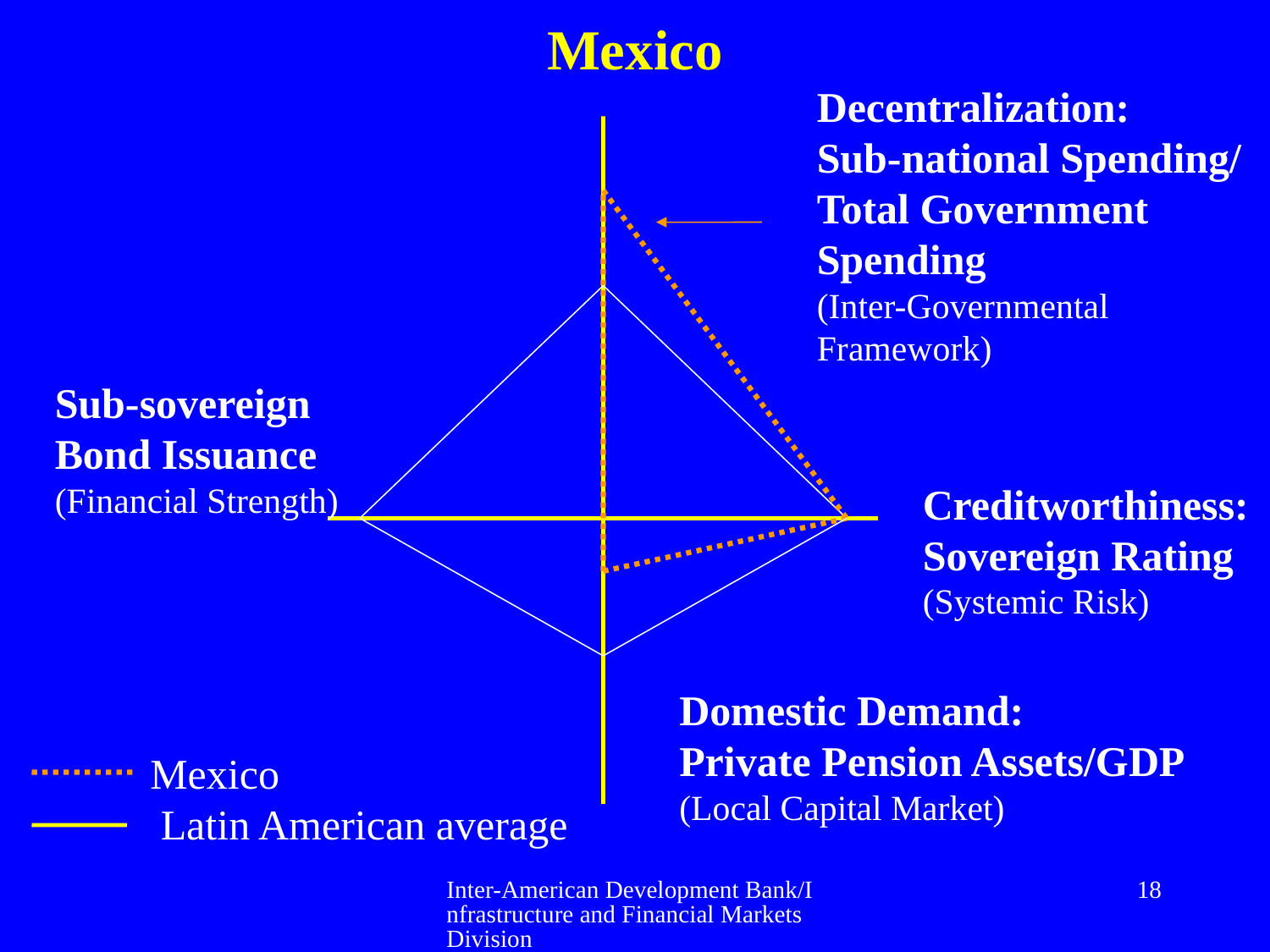

# Mexico
Decentralization:
Sub-national Spending/
Total Government Spending
(Inter-Governmental
Framework)

Sub-sovereign
Bond Issuance
(Financial Strength)
Creditworthiness:
Sovereign Rating
(Systemic Risk)

Domestic Demand:
Private Pension Assets/GDP
(Local Capital Market)
             Mexico
              Latin American average

Inter-American Development Bank/Infrastructure and Financial Markets Division
18